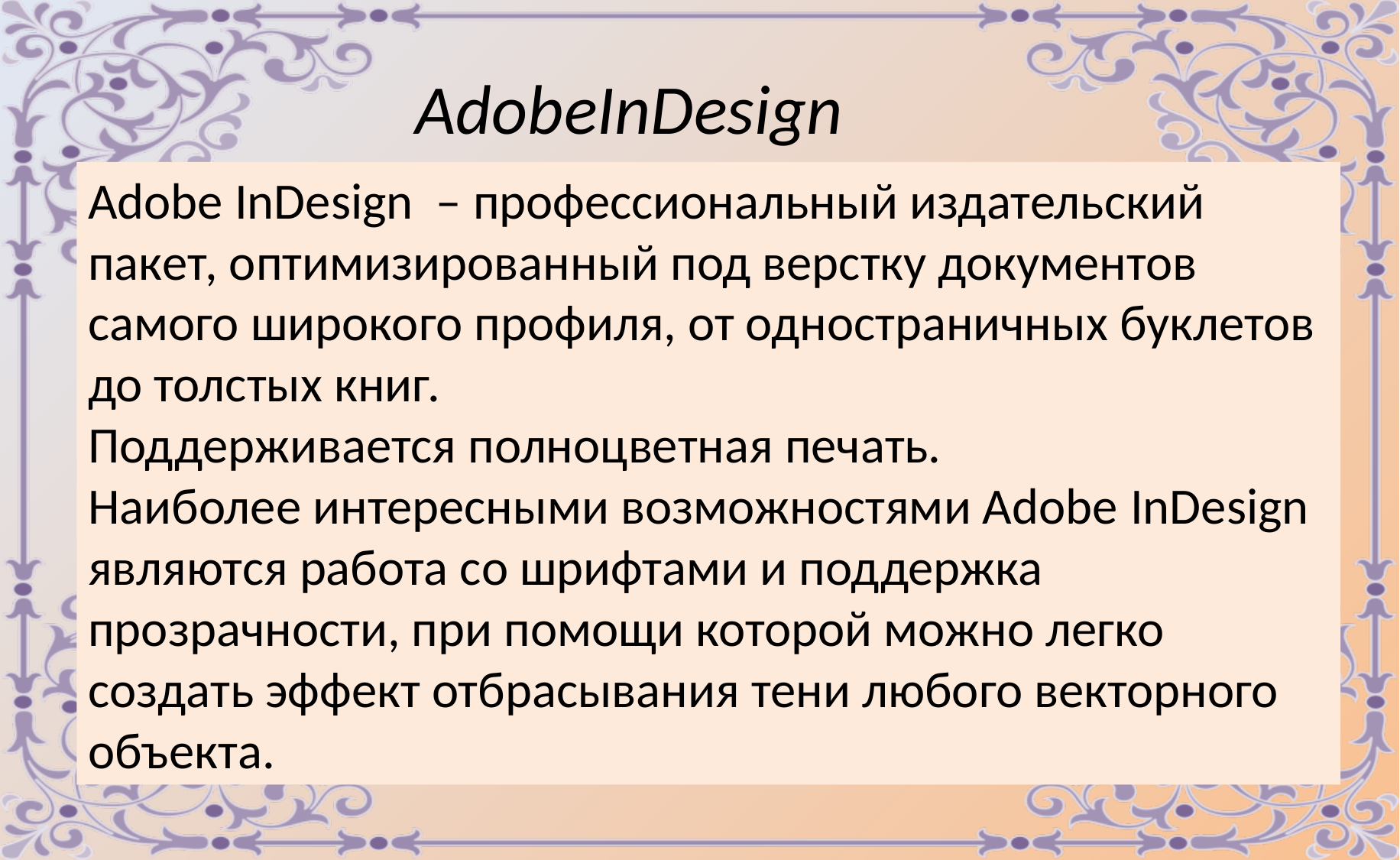

AdobeInDesign
Adobe InDesign  – профессиональный издательский пакет, оптимизированный под верстку документов самого широкого профиля, от одностраничных буклетов до толстых книг.
Поддерживается полноцветная печать.
Наиболее интересными возможностями Adobe InDesign являются работа со шрифтами и поддержка прозрачности, при помощи которой можно легко создать эффект отбрасывания тени любого векторного объекта.